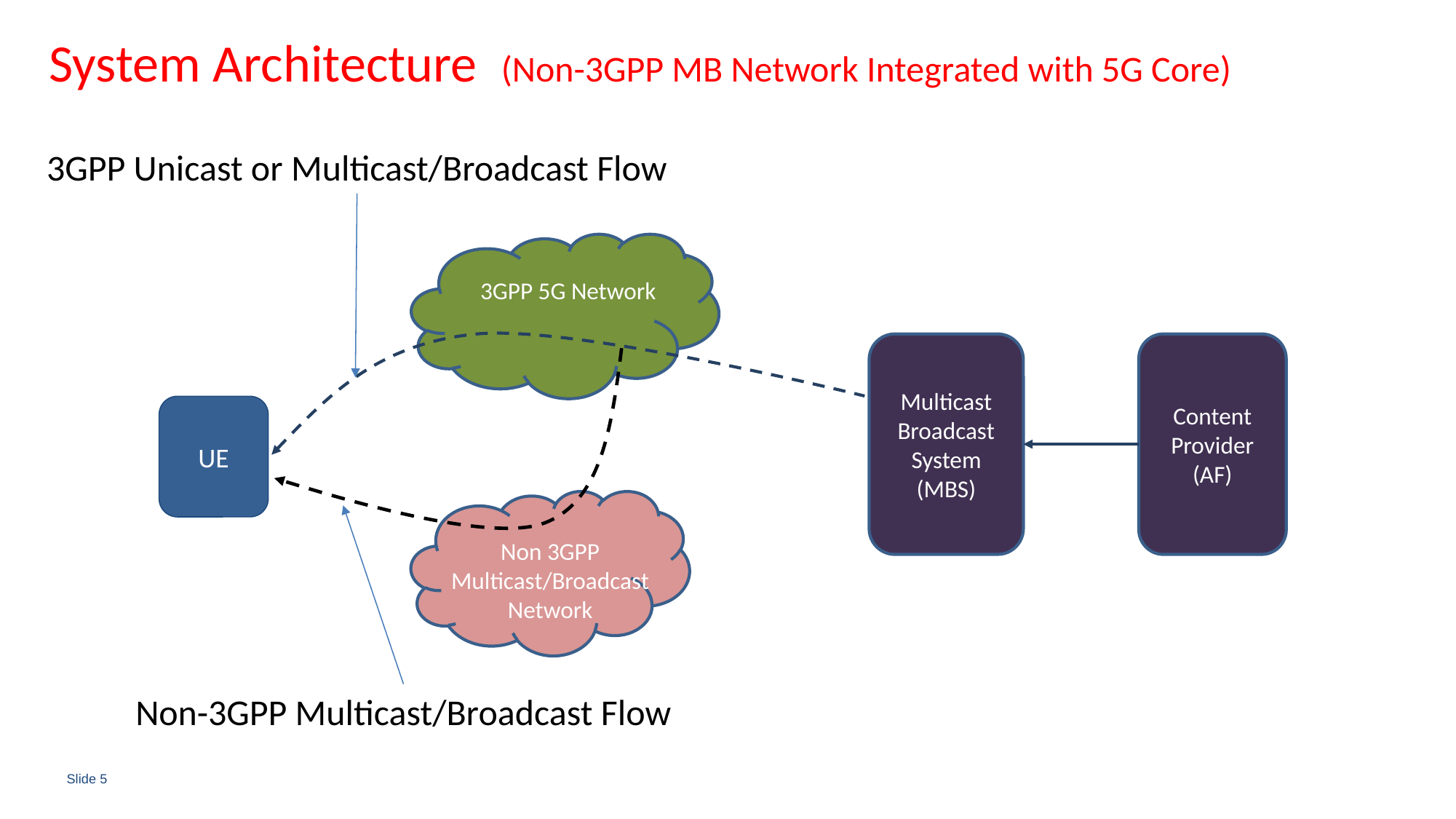

# System Architecture  (Non-3GPP MB Network Integrated with 5G Core)
3GPP Unicast or Multicast/Broadcast Flow

3GPP 5G Network

Multicast Broadcast System
(MBS)
Content Provider
(AF)

UE

Non 3GPP Multicast/Broadcast Network
Non-3GPP Multicast/Broadcast Flow